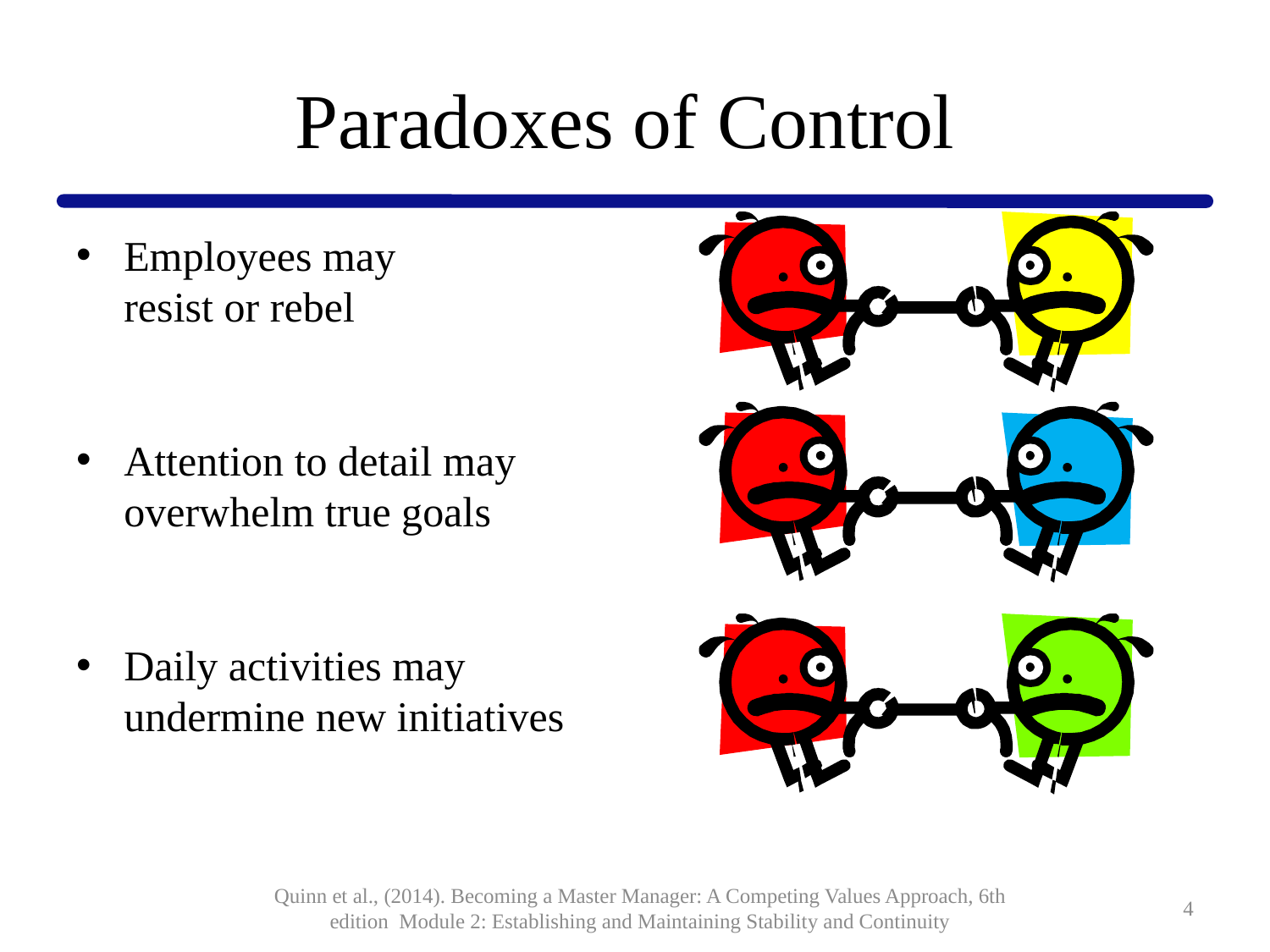

# Paradoxes of Control

Employees may
resist or rebel
Attention to detail may overwhelm true goals
Daily activities may undermine new initiatives

Quinn et al., (2014). Becoming a Master Manager: A Competing Values Approach, 6th edition  Module 2: Establishing and Maintaining Stability and Continuity
4